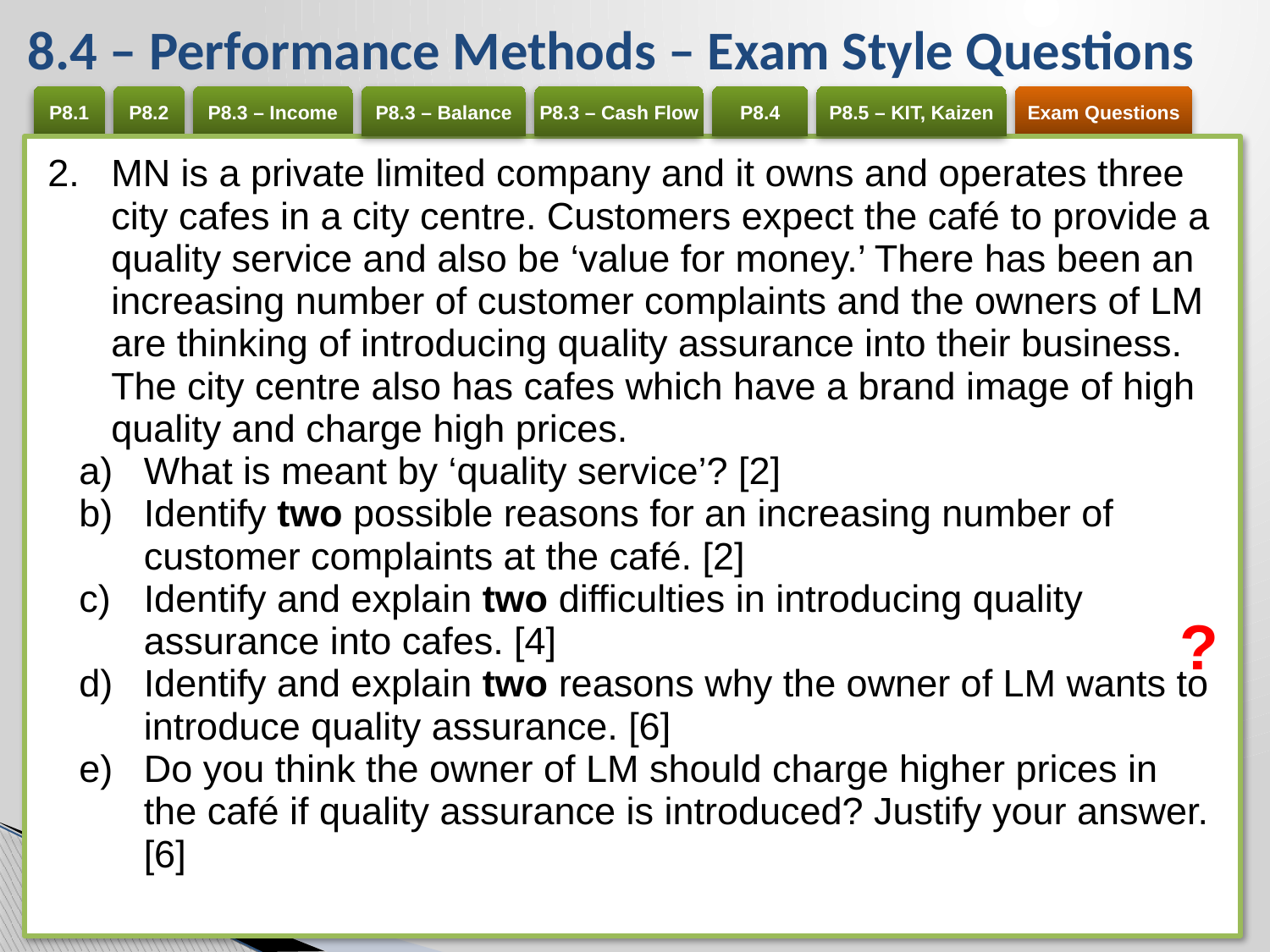

# 8.4 – Performance Methods – Exam Style Questions
| MN is a private limited company and it owns and operates three city cafes in a city centre. Customers expect the café to provide a quality service and also be ‘value for money.’ There has been an increasing number of customer complaints and the owners of LM are thinking of introducing quality assurance into their business. The city centre also has cafes which have a brand image of high quality and charge high prices. What is meant by ‘quality service’? [2] Identify two possible reasons for an increasing number of customer complaints at the café. [2] Identify and explain two difficulties in introducing quality assurance into cafes. [4] Identify and explain two reasons why the owner of LM wants to introduce quality assurance. [6] Do you think the owner of LM should charge higher prices in the café if quality assurance is introduced? Justify your answer. [6] |
| --- |
?